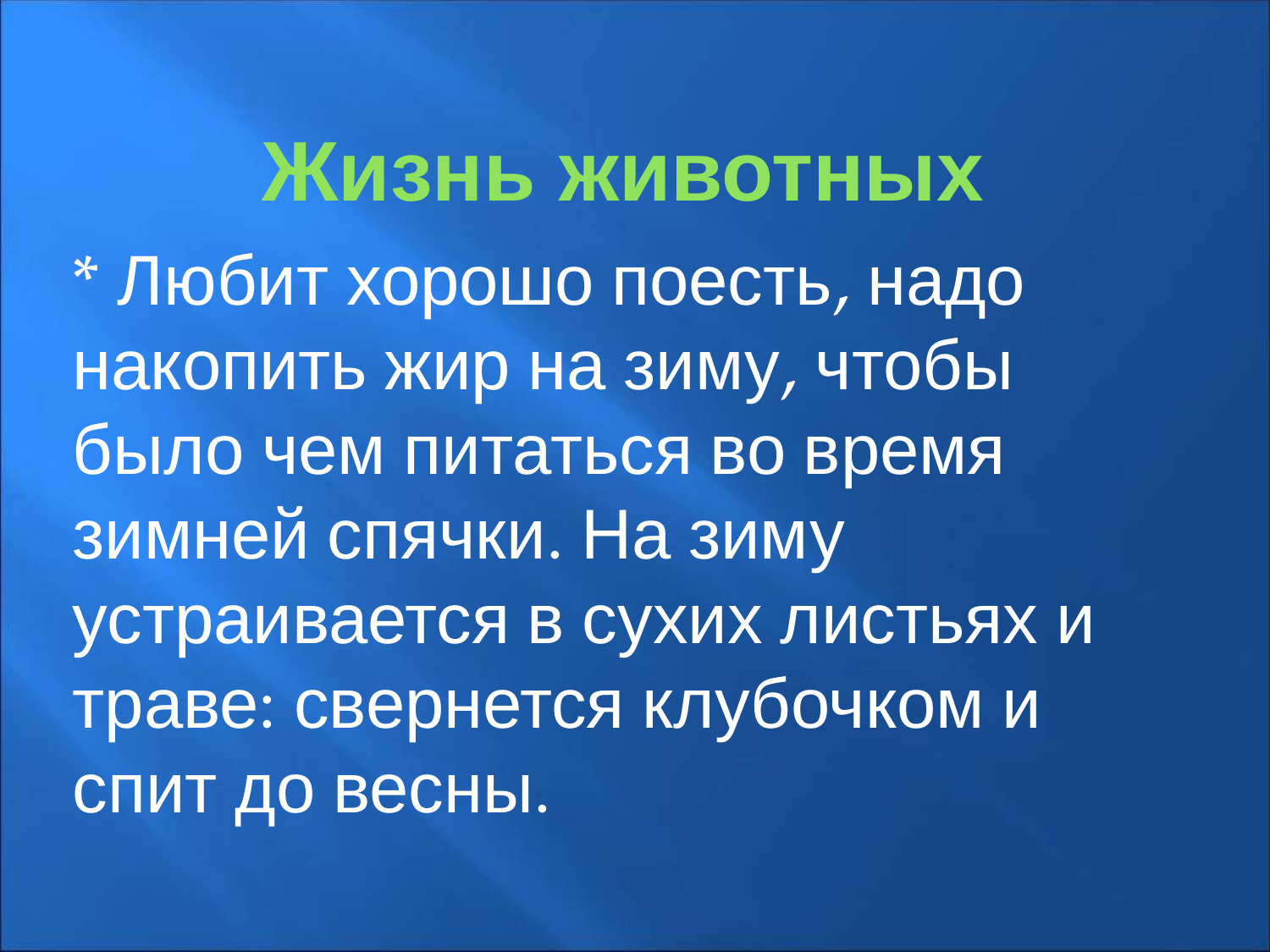

# Жизнь животных
* Любит хорошо поесть, надо накопить жир на зиму, чтобы было чем питаться во время зимней спячки. На зиму устраивается в сухих листьях и траве: свернется клубочком и спит до весны.